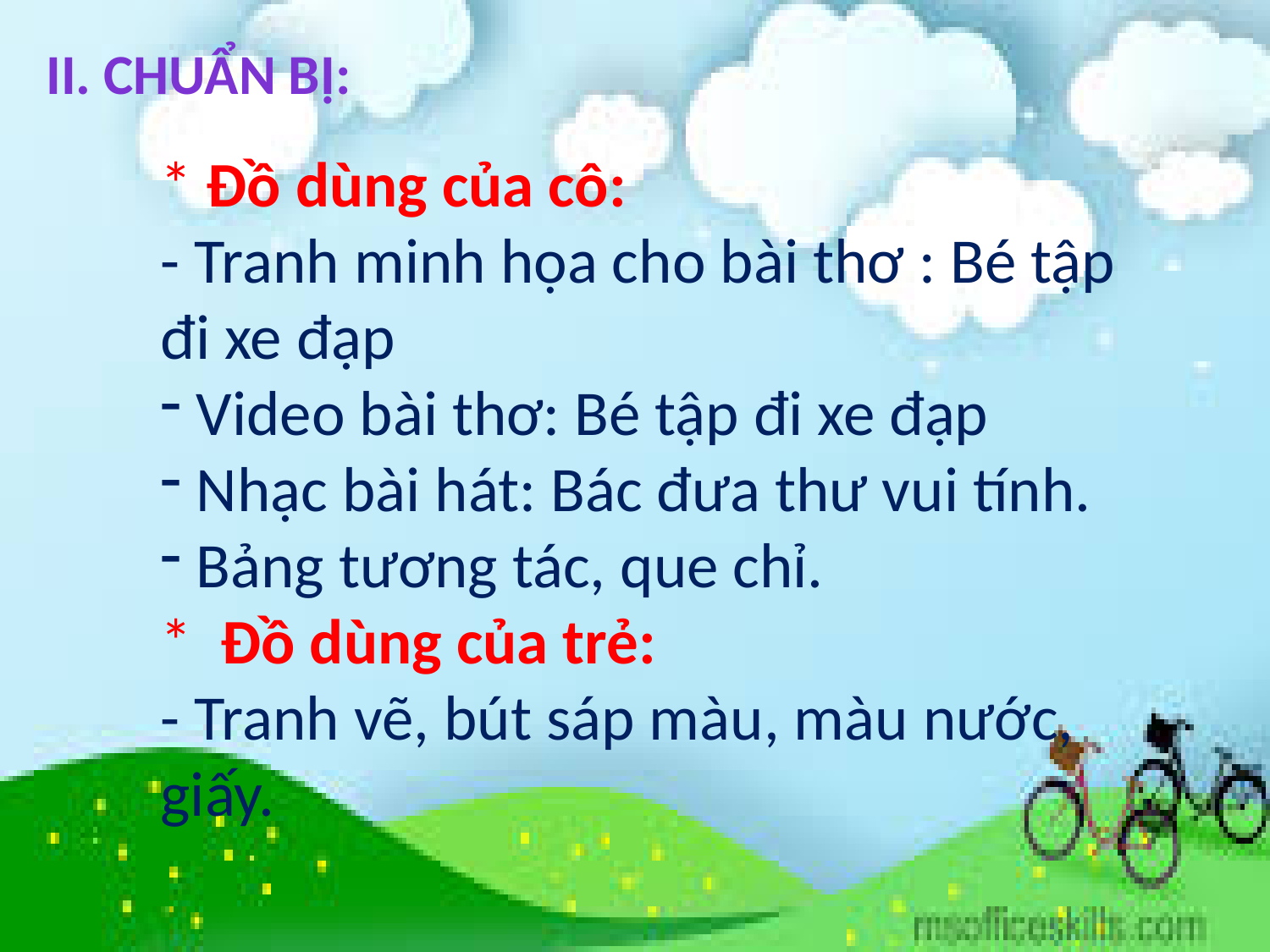

II. Chuẩn bị:
* Đồ dùng của cô:
- Tranh minh họa cho bài thơ : Bé tập đi xe đạp
 Video bài thơ: Bé tập đi xe đạp
 Nhạc bài hát: Bác đưa thư vui tính.
 Bảng tương tác, que chỉ.
*  Đồ dùng của trẻ:
- Tranh vẽ, bút sáp màu, màu nước, giấy.